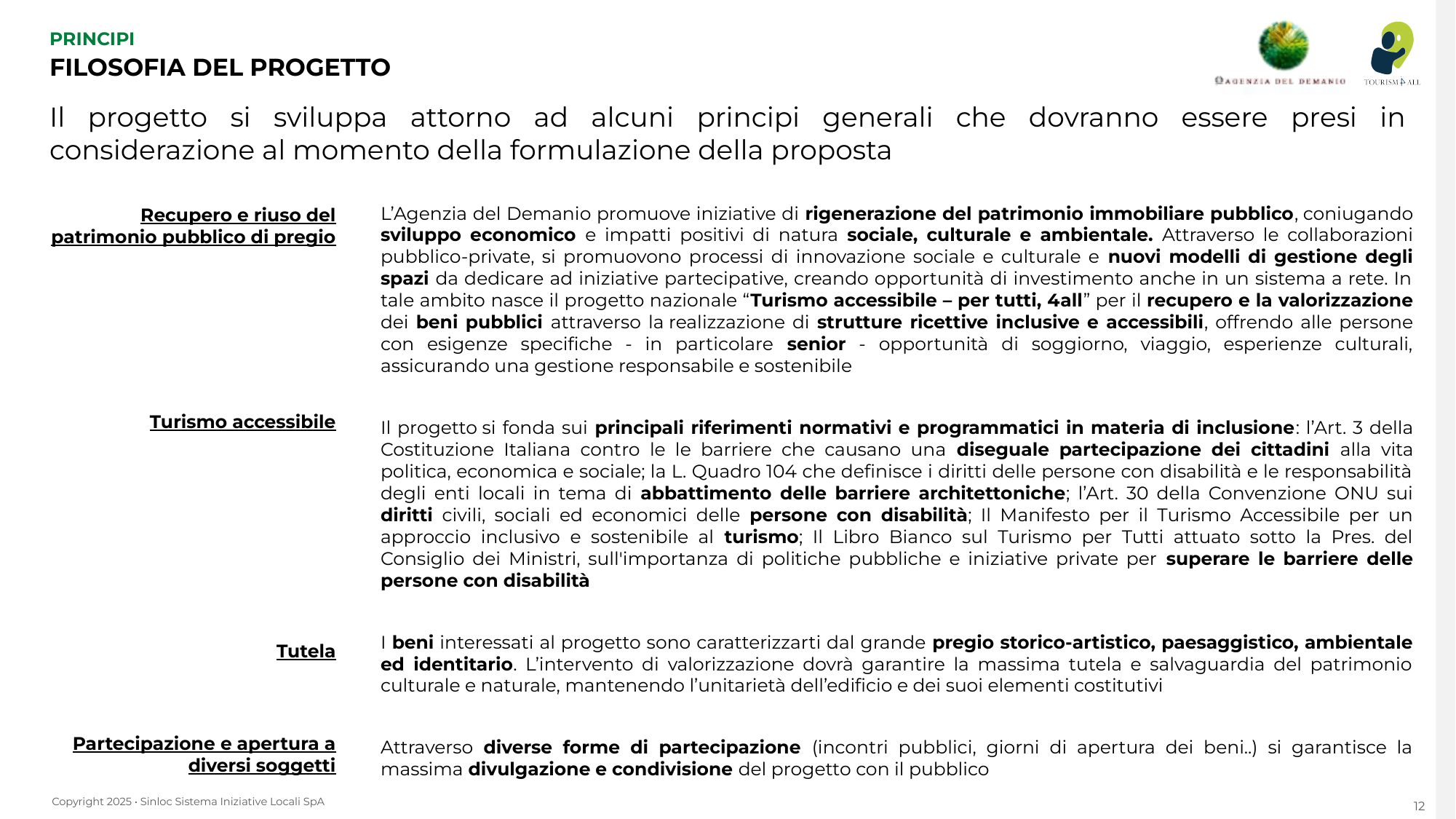

PRINCIPI
FILOSOFIA DEL PROGETTO
Il progetto si sviluppa attorno ad alcuni principi generali che dovranno essere presi in considerazione al momento della formulazione della proposta

L’Agenzia del Demanio promuove iniziative di rigenerazione del patrimonio immobiliare pubblico, coniugando sviluppo economico e impatti positivi di natura sociale, culturale e ambientale. Attraverso le collaborazioni pubblico-private, si promuovono processi di innovazione sociale e culturale e nuovi modelli di gestione degli spazi da dedicare ad iniziative partecipative, creando opportunità di investimento anche in un sistema a rete. In tale ambito nasce il progetto nazionale “Turismo accessibile – per tutti, 4all” per il recupero e la valorizzazione dei beni pubblici attraverso la realizzazione di strutture ricettive inclusive e accessibili, offrendo alle persone con esigenze specifiche - in particolare senior - opportunità di soggiorno, viaggio, esperienze culturali, assicurando una gestione responsabile e sostenibile

Il progetto si fonda sui principali riferimenti normativi e programmatici in materia di inclusione: l’Art. 3 della Costituzione Italiana contro le le barriere che causano una diseguale partecipazione dei cittadini alla vita politica, economica e sociale; la L. Quadro 104 che definisce i diritti delle persone con disabilità e le responsabilità degli enti locali in tema di abbattimento delle barriere architettoniche; l’Art. 30 della Convenzione ONU sui diritti civili, sociali ed economici delle persone con disabilità; Il Manifesto per il Turismo Accessibile per un approccio inclusivo e sostenibile al turismo; Il Libro Bianco sul Turismo per Tutti attuato sotto la Pres. del Consiglio dei Ministri, sull'importanza di politiche pubbliche e iniziative private per superare le barriere delle persone con disabilità

I beni interessati al progetto sono caratterizzarti dal grande pregio storico-artistico, paesaggistico, ambientale ed identitario. L’intervento di valorizzazione dovrà garantire la massima tutela e salvaguardia del patrimonio culturale e naturale, mantenendo l’unitarietà dell’edificio e dei suoi elementi costitutivi

Attraverso diverse forme di partecipazione (incontri pubblici, giorni di apertura dei beni..) si garantisce la massima divulgazione e condivisione del progetto con il pubblico
Recupero e riuso del patrimonio pubblico di pregio

Turismo accessibile

Tutela

Partecipazione e apertura a diversi soggetti